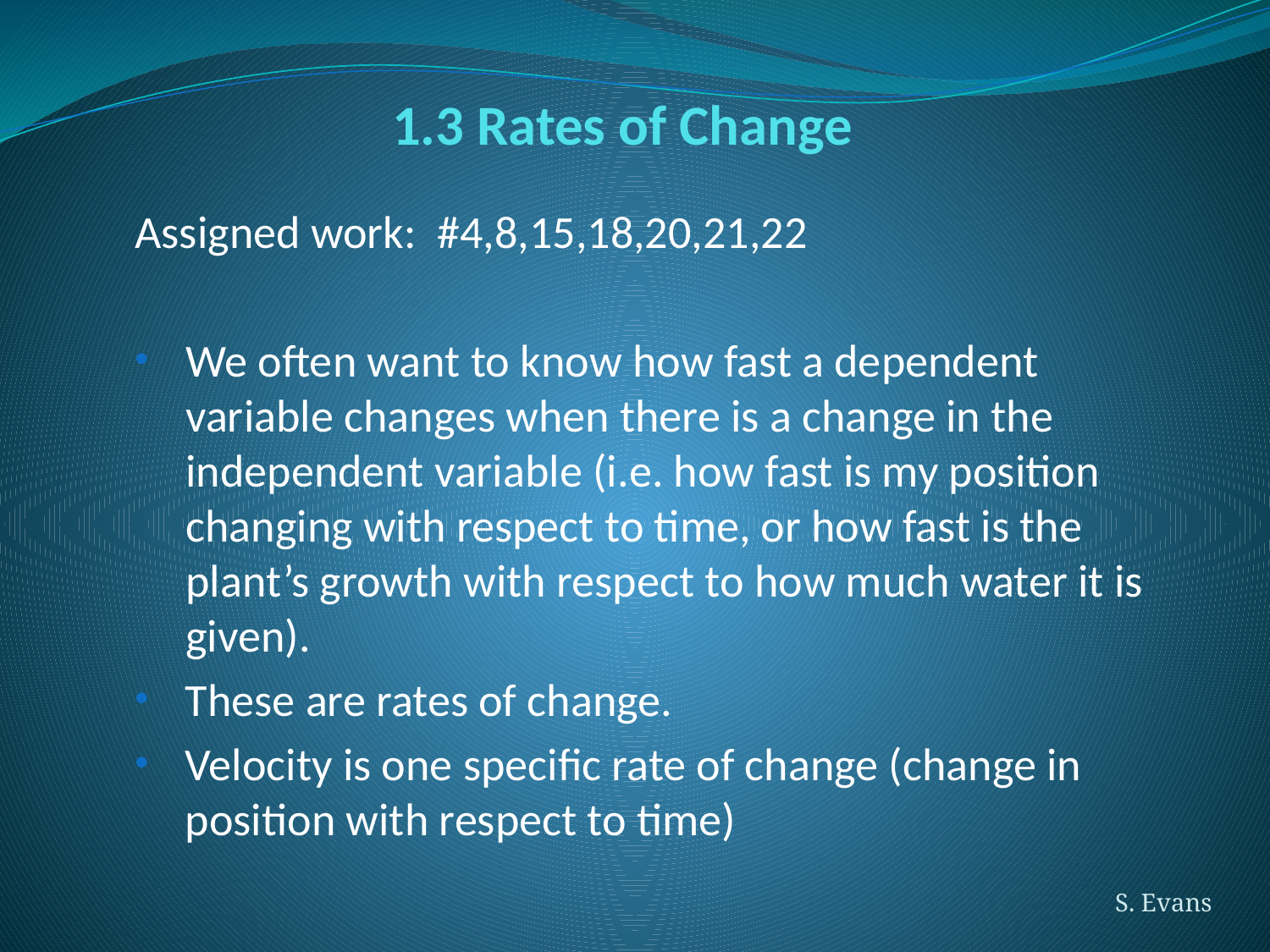

# 1.3 Rates of Change
Assigned work:  #4,8,15,18,20,21,22

We often want to know how fast a dependent variable changes when there is a change in the independent variable (i.e. how fast is my position changing with respect to time, or how fast is the plant’s growth with respect to how much water it is given).
These are rates of change.
Velocity is one specific rate of change (change in position with respect to time)

S. Evans